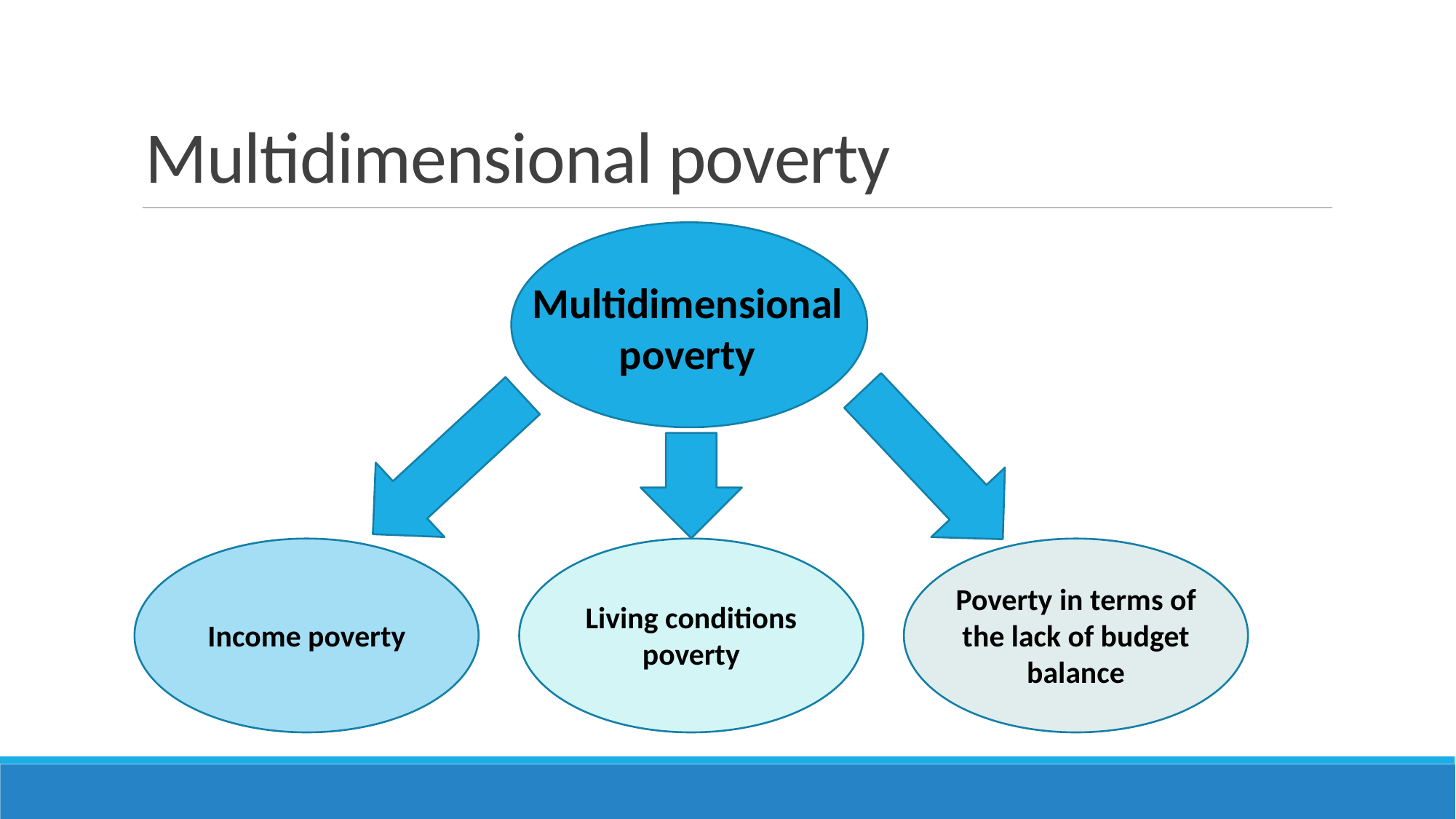

# Multidimensional poverty

Multidimensional poverty

Poverty in terms of the lack of budget balance
Living conditions poverty
Income poverty